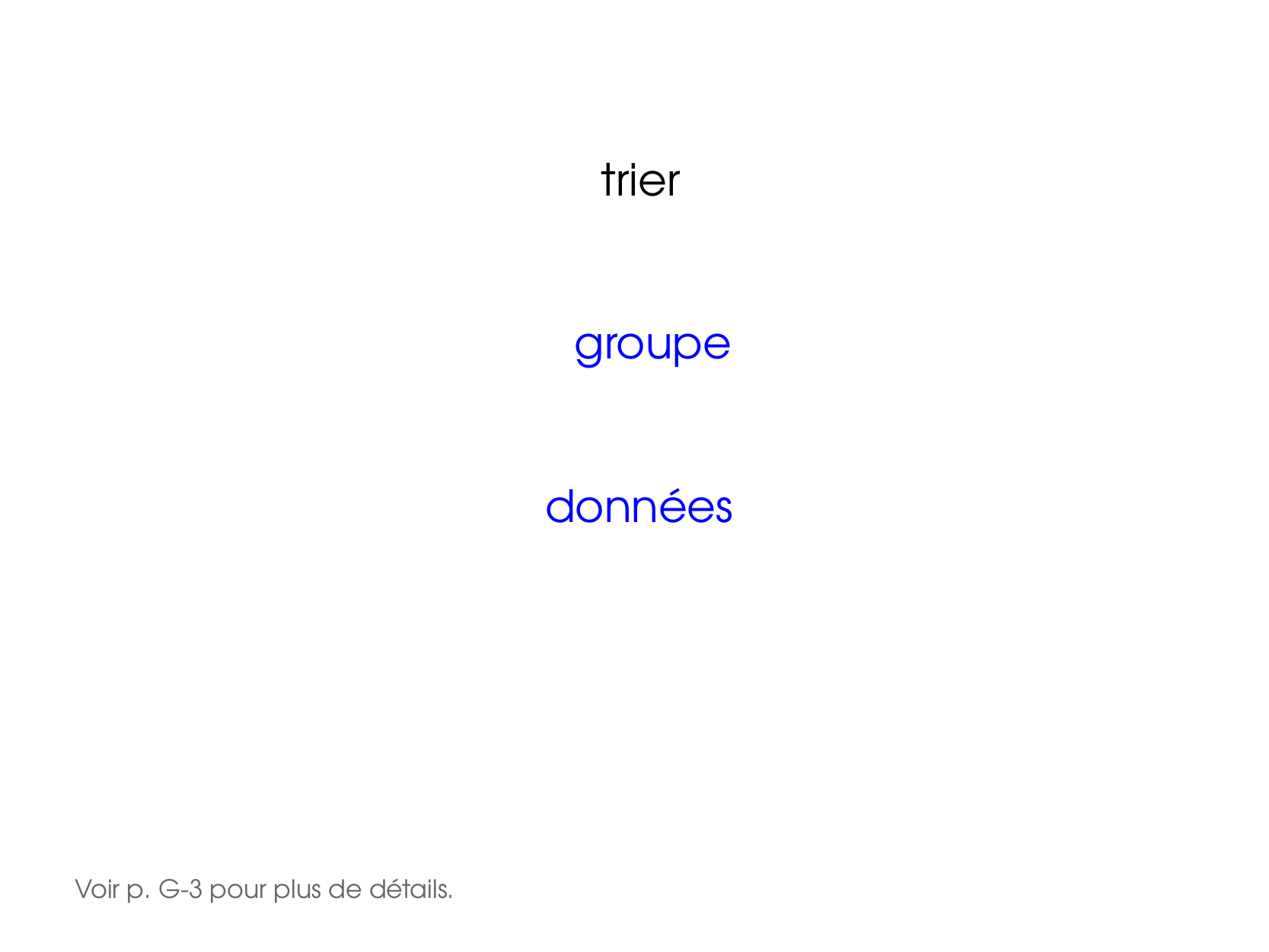

trier
groupe
données
Voir p. G-3 pour plus de détails.